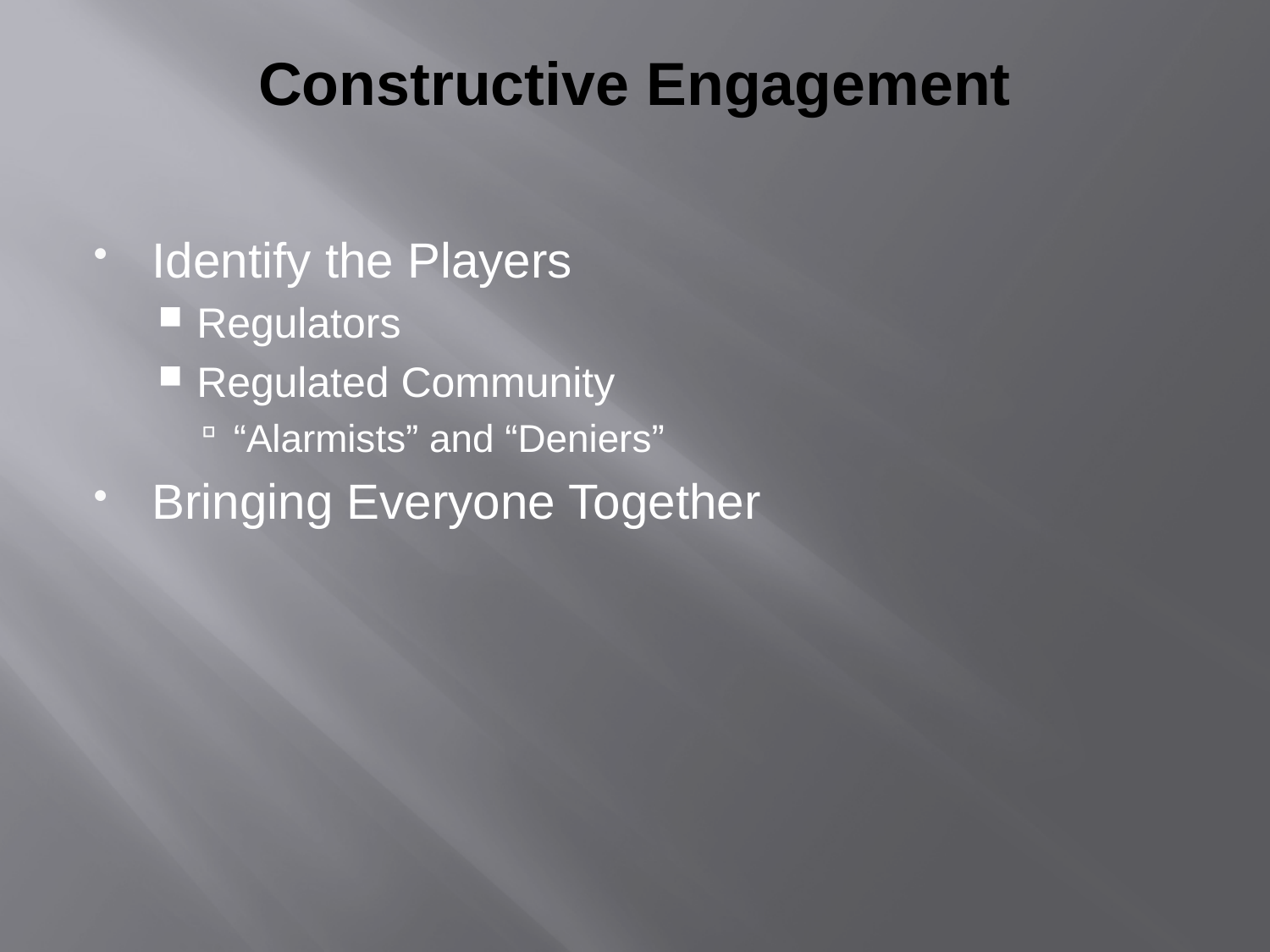

# Constructive Engagement
Identify the Players
Regulators
Regulated Community
“Alarmists” and “Deniers”
Bringing Everyone Together